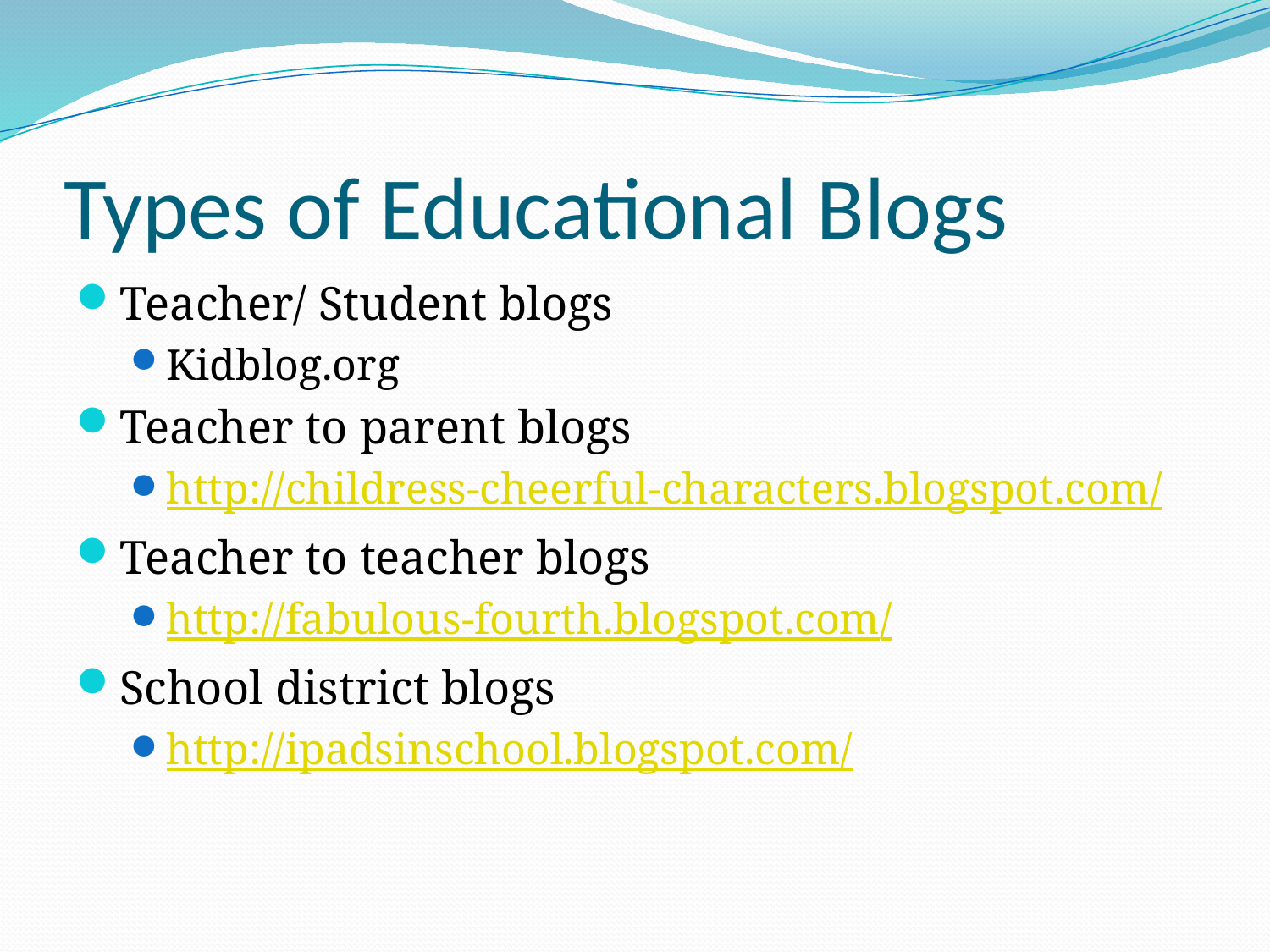

# Types of Educational Blogs
Teacher/ Student blogs
Kidblog.org
Teacher to parent blogs
http://childress-cheerful-characters.blogspot.com/
Teacher to teacher blogs
http://fabulous-fourth.blogspot.com/
School district blogs
http://ipadsinschool.blogspot.com/